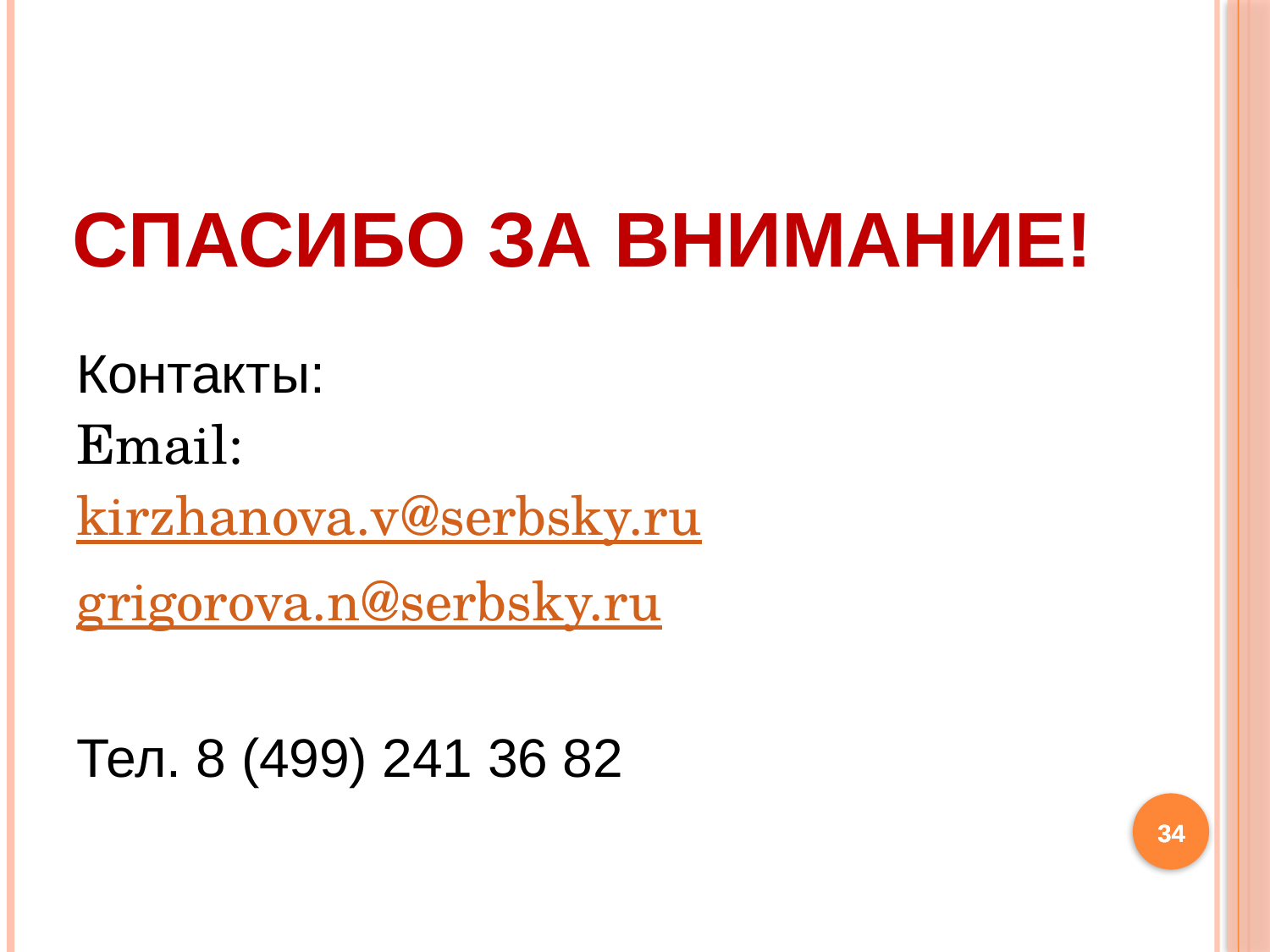

# Спасибо за внимание!
Контакты:
Email:
kirzhanova.v@serbsky.ru
grigorova.n@serbsky.ru

Тел. 8 (499) 241 36 82
34
34
34